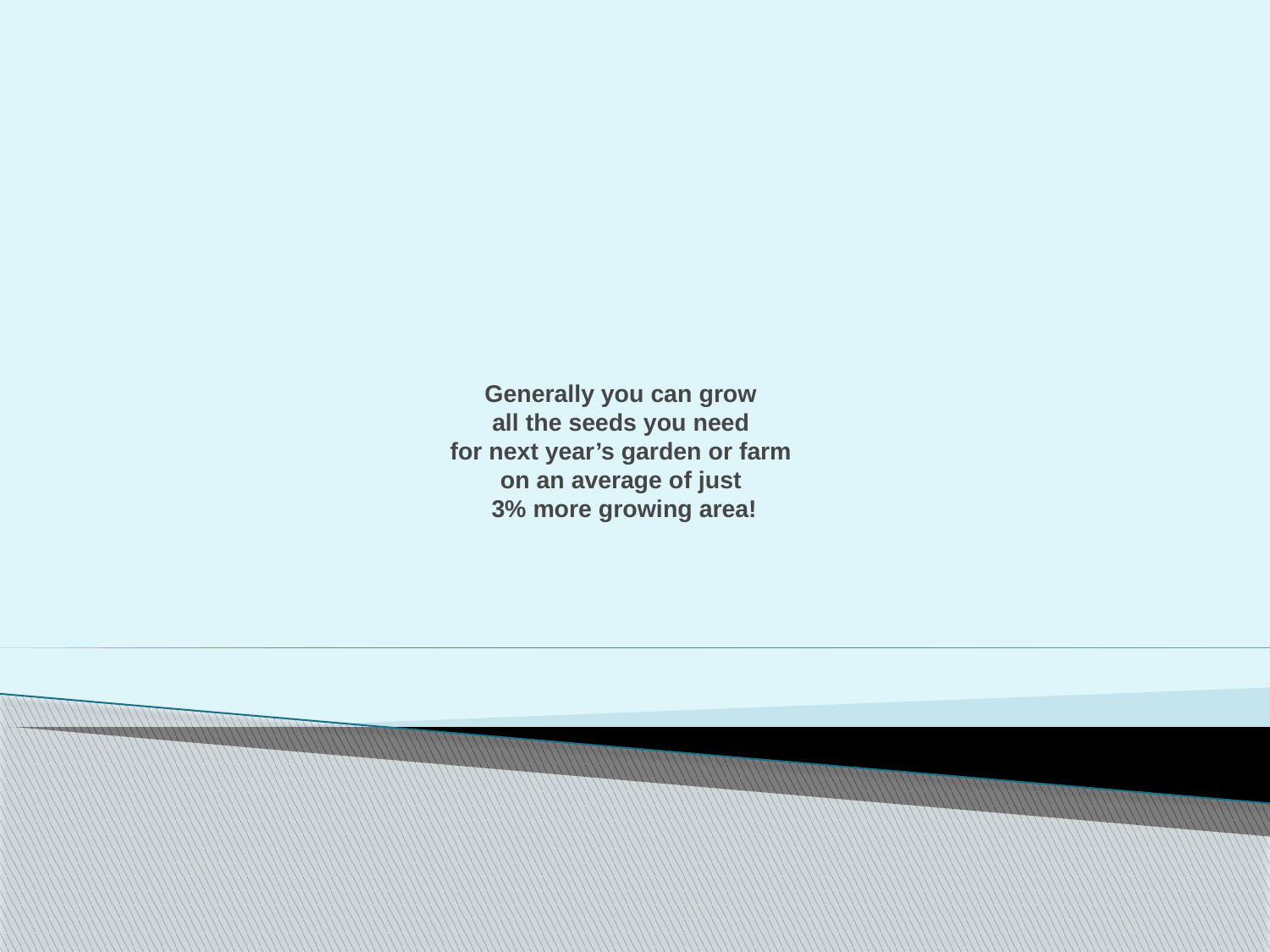

# Generally you can grow all the seeds you need for next year’s garden or farm on an average of just 3% more growing area!